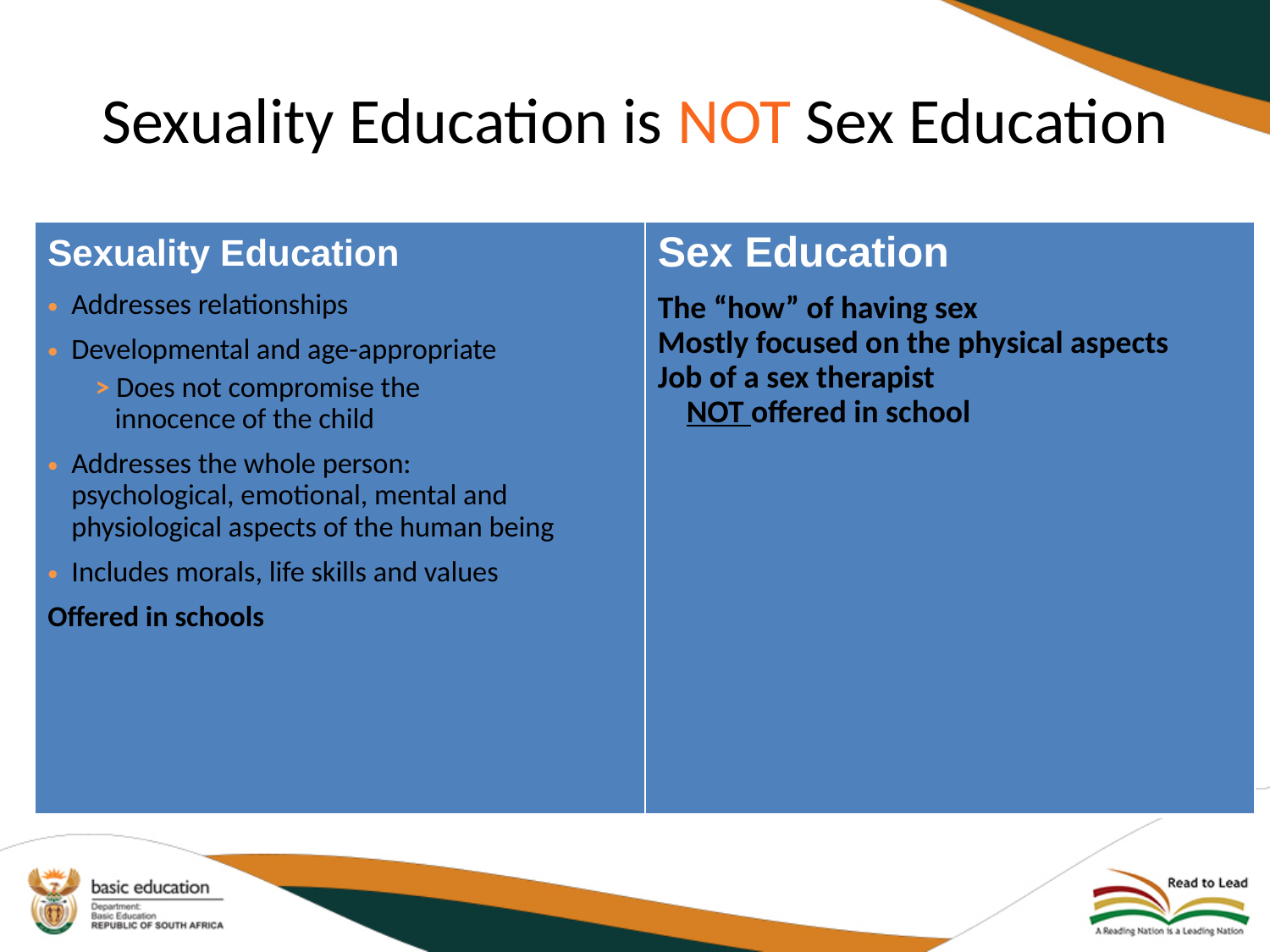

# Sexuality Education is NOT Sex Education
| Sexuality Education Addresses relationships Developmental and age-appropriate > Does not compromise the innocence of the child Addresses the whole person: psychological, emotional, mental and physiological aspects of the human being Includes morals, life skills and values Offered in schools | Sex Education The “how” of having sex Mostly focused on the physical aspects Job of a sex therapist NOT offered in school |
| --- | --- |